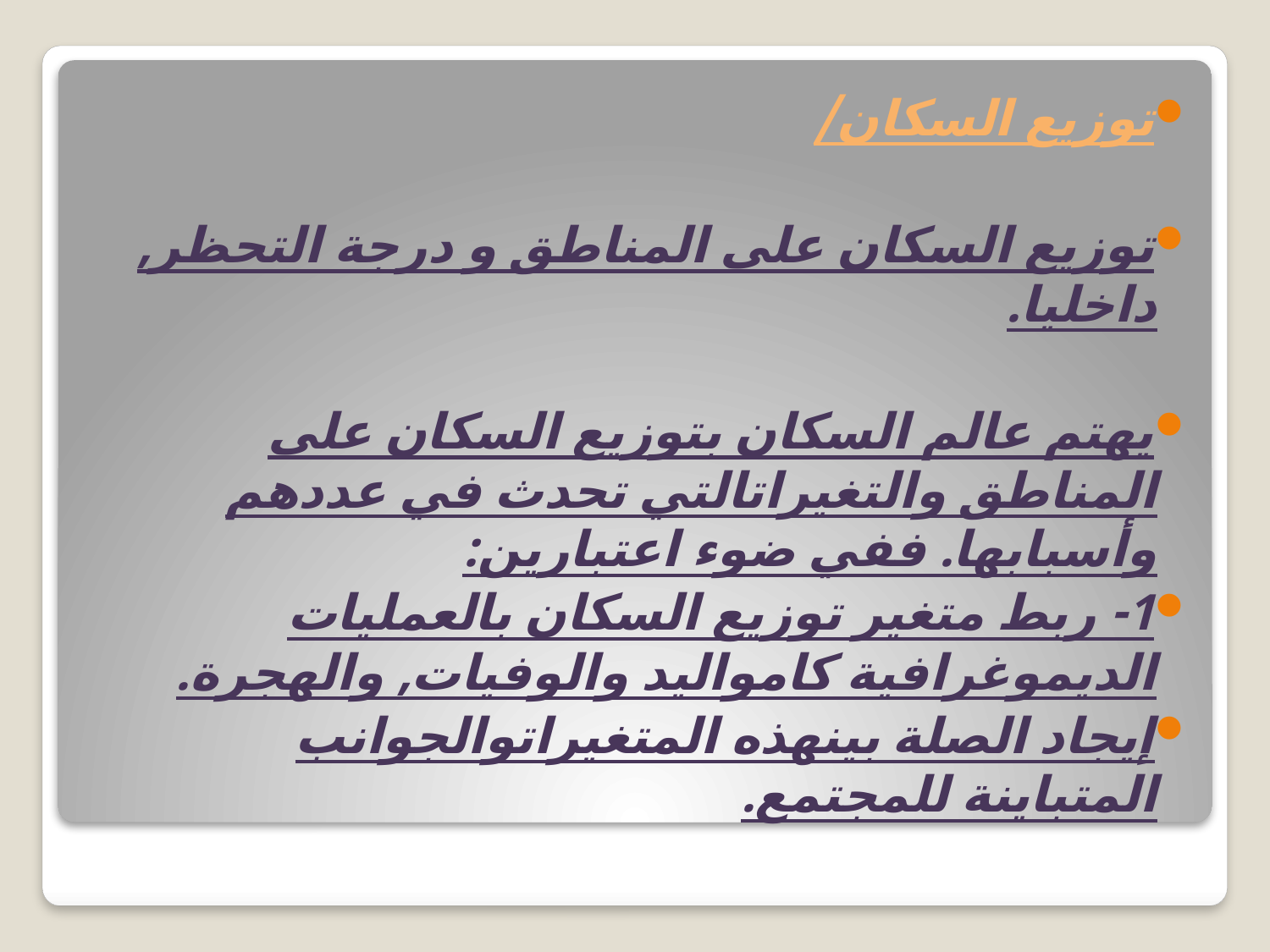

توزيع السكان/

توزيع السكان على المناطق و درجة التحظر, داخليا.

يهتم عالم السكان بتوزيع السكان على المناطق والتغيراتالتي تحدث في عددهم وأسبابها. ففي ضوء اعتبارين:
1- ربط متغير توزيع السكان بالعمليات الديموغرافية كامواليد والوفيات, والهجرة.
إيجاد الصلة بينهذه المتغيراتوالجوانب المتباينة للمجتمع.

#